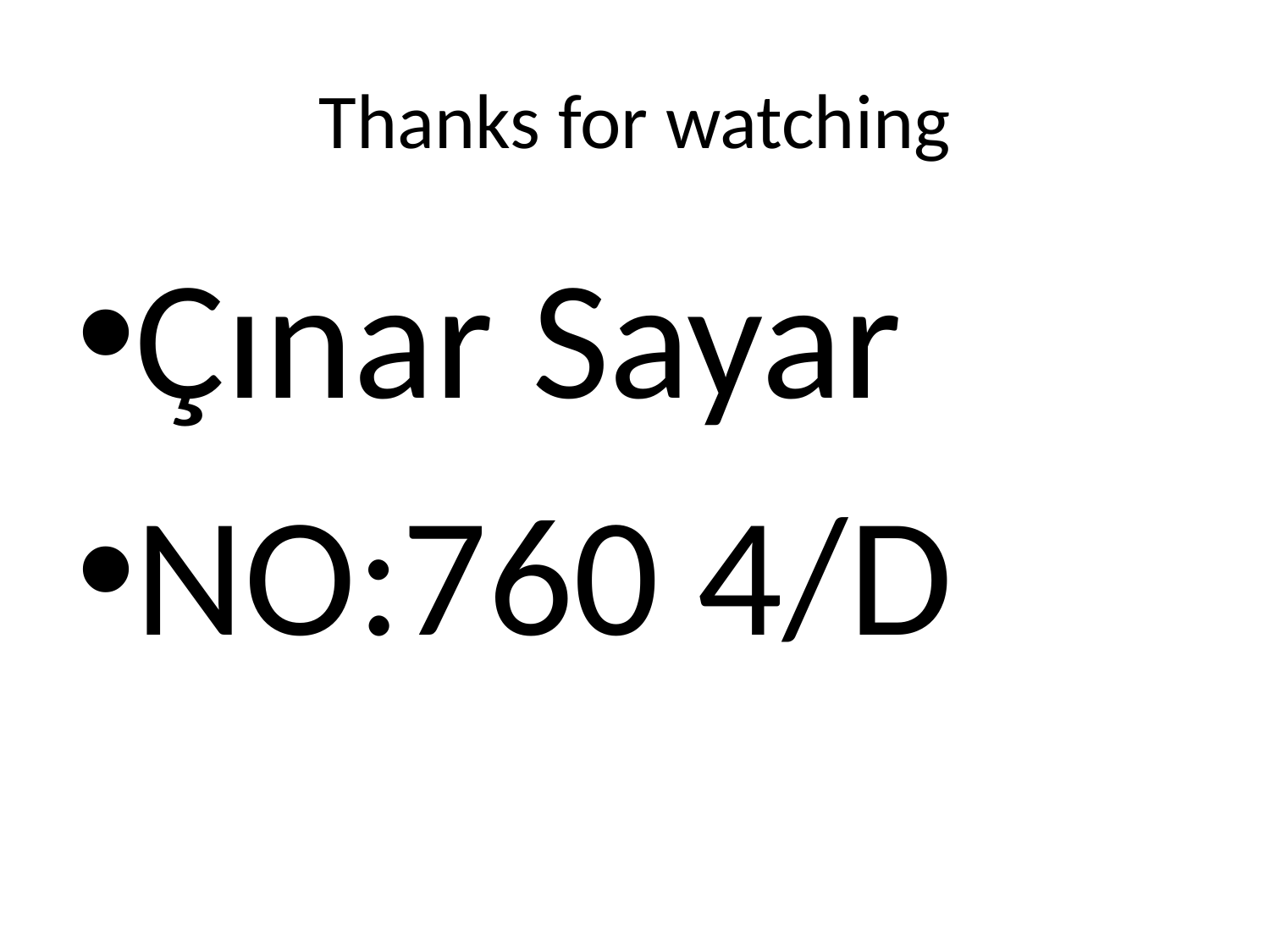

# Thanks for watching
Çınar Sayar
NO:760 4/D